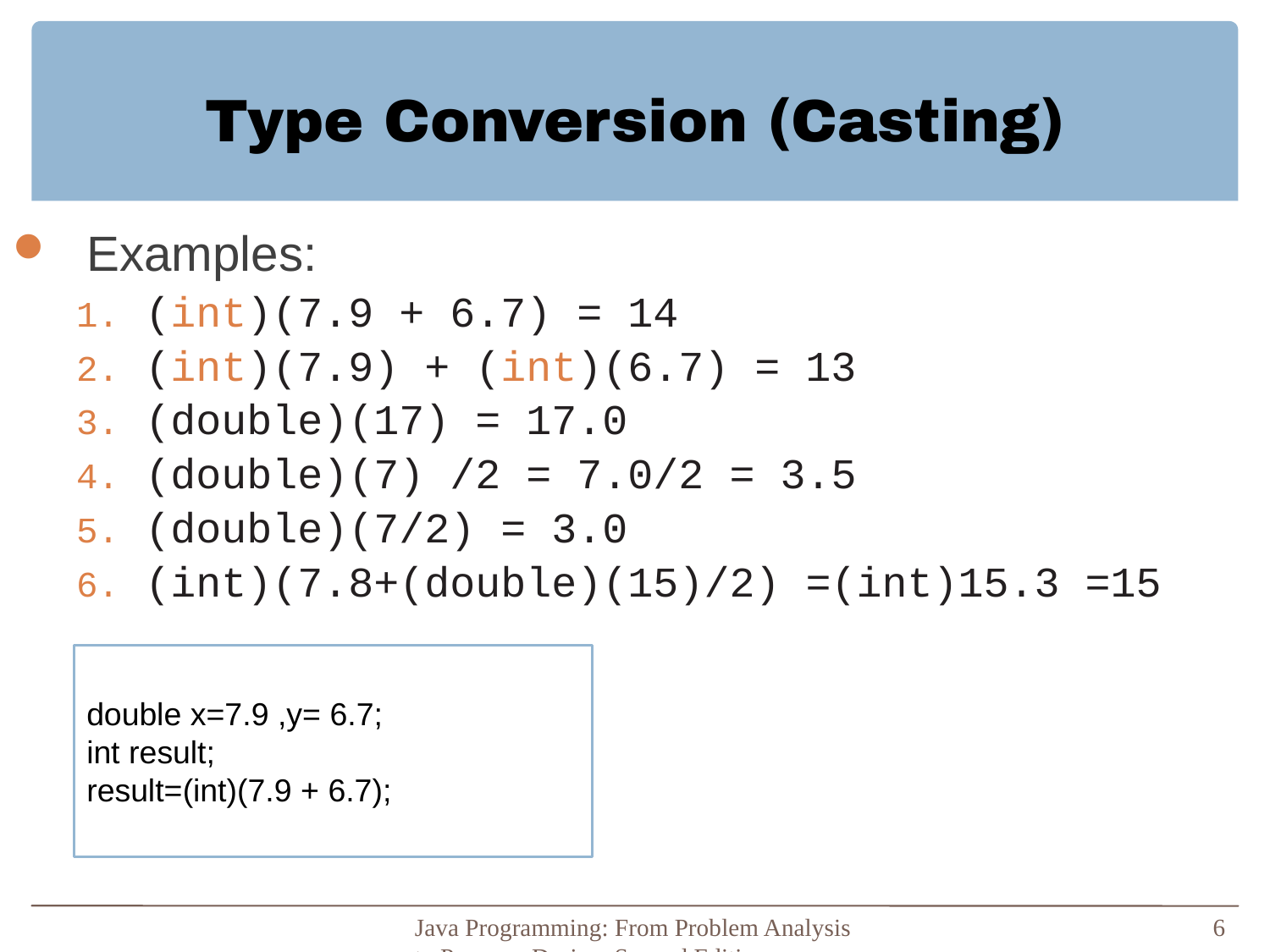

# Type Conversion (Casting)
Examples:
(int)(7.9 + 6.7) = 14
(int)(7.9) + (int)(6.7) = 13
(double)(17) = 17.0
(double)(7) /2 = 7.0/2 = 3.5
(double)(7/2) = 3.0
(int)(7.8+(double)(15)/2) =(int)15.3 =15

double x=7.9 ,y= 6.7;
int result;
result=(int)(7.9 + 6.7);
Java Programming: From Problem Analysis to Program Design, Second Edition
6